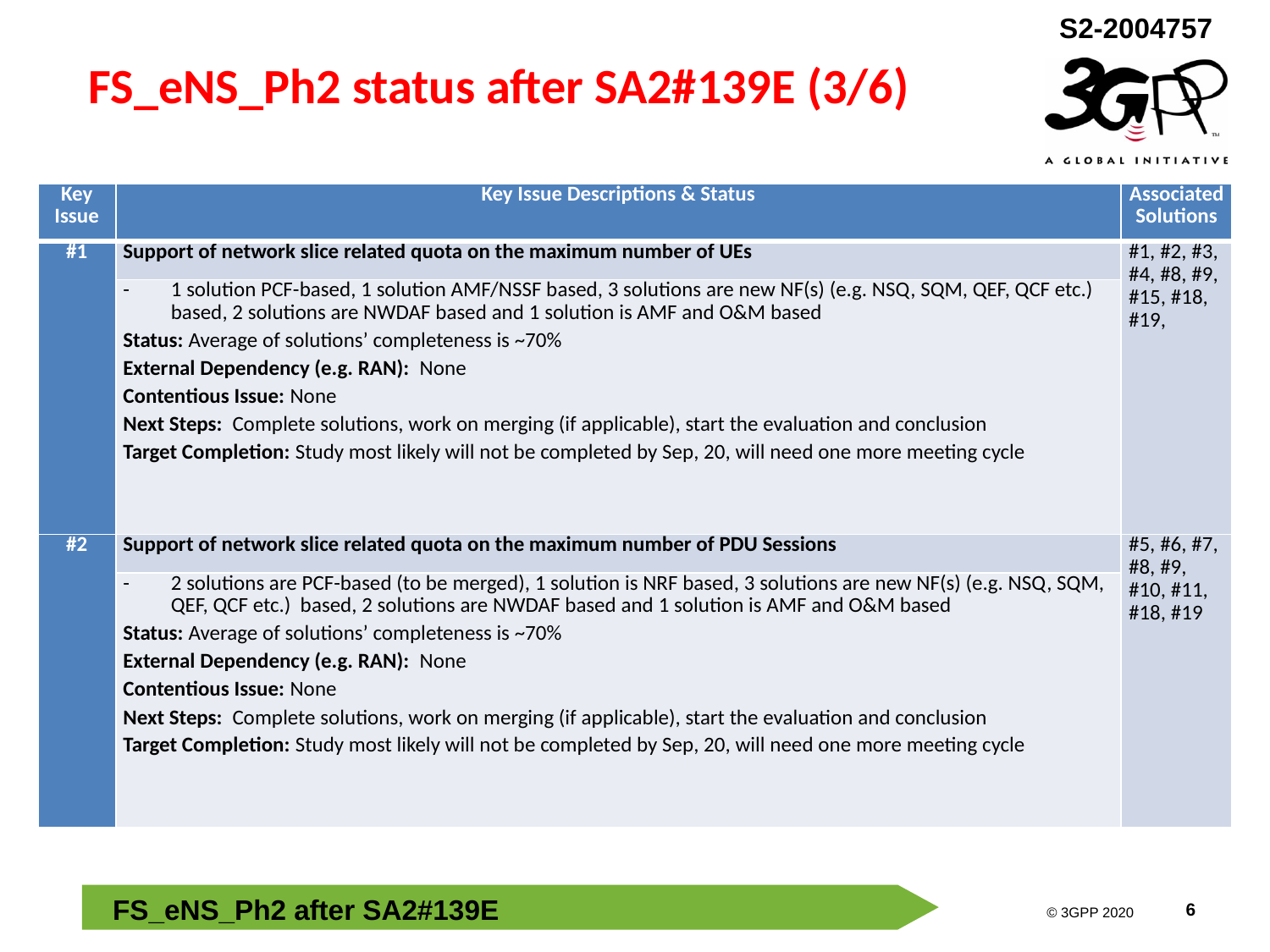

# FS_eNS_Ph2 status after SA2#139E (3/6)
| Key Issue | Key Issue Descriptions & Status | Associated Solutions |
| --- | --- | --- |
| #1 | Support of network slice related quota on the maximum number of UEs | #1, #2, #3, #4, #8, #9, #15, #18, #19, |
|  | 1 solution PCF-based, 1 solution AMF/NSSF based, 3 solutions are new NF(s) (e.g. NSQ, SQM, QEF, QCF etc.) based, 2 solutions are NWDAF based and 1 solution is AMF and O&M based Status: Average of solutions’ completeness is ~70% External Dependency (e.g. RAN): None Contentious Issue: None Next Steps: Complete solutions, work on merging (if applicable), start the evaluation and conclusion Target Completion: Study most likely will not be completed by Sep, 20, will need one more meeting cycle |  |
| #2 | Support of network slice related quota on the maximum number of PDU Sessions | #5, #6, #7, #8, #9, #10, #11, #18, #19 |
|  | 2 solutions are PCF-based (to be merged), 1 solution is NRF based, 3 solutions are new NF(s) (e.g. NSQ, SQM, QEF, QCF etc.) based, 2 solutions are NWDAF based and 1 solution is AMF and O&M based Status: Average of solutions’ completeness is ~70% External Dependency (e.g. RAN): None Contentious Issue: None Next Steps: Complete solutions, work on merging (if applicable), start the evaluation and conclusion Target Completion: Study most likely will not be completed by Sep, 20, will need one more meeting cycle |  |